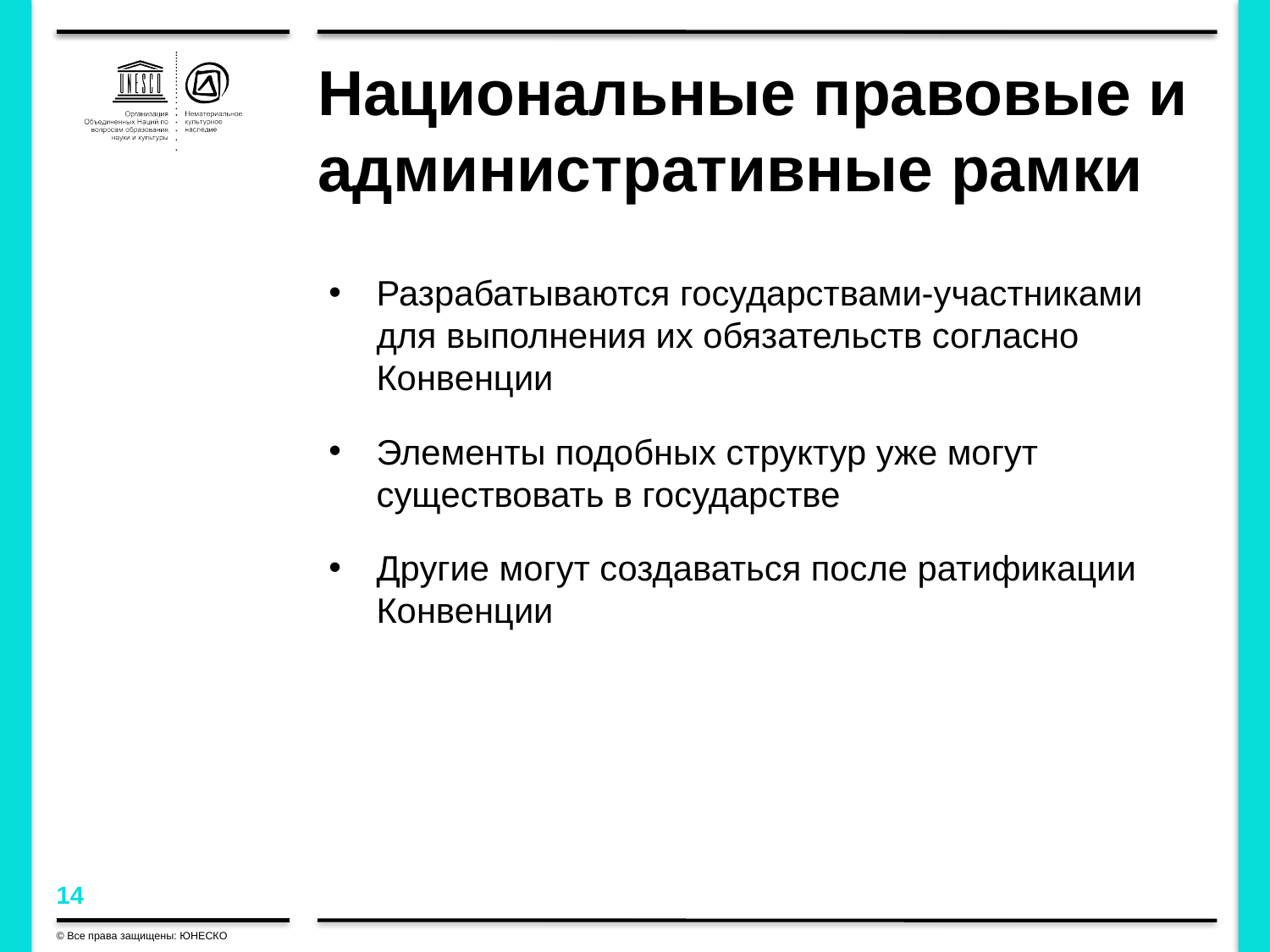

# Национальные правовые и административные рамки
Разрабатываются государствами-участниками для выполнения их обязательств согласно Конвенции
Элементы подобных структур уже могут существовать в государстве
Другие могут создаваться после ратификации Конвенции

© Все права защищены: ЮНЕСКО